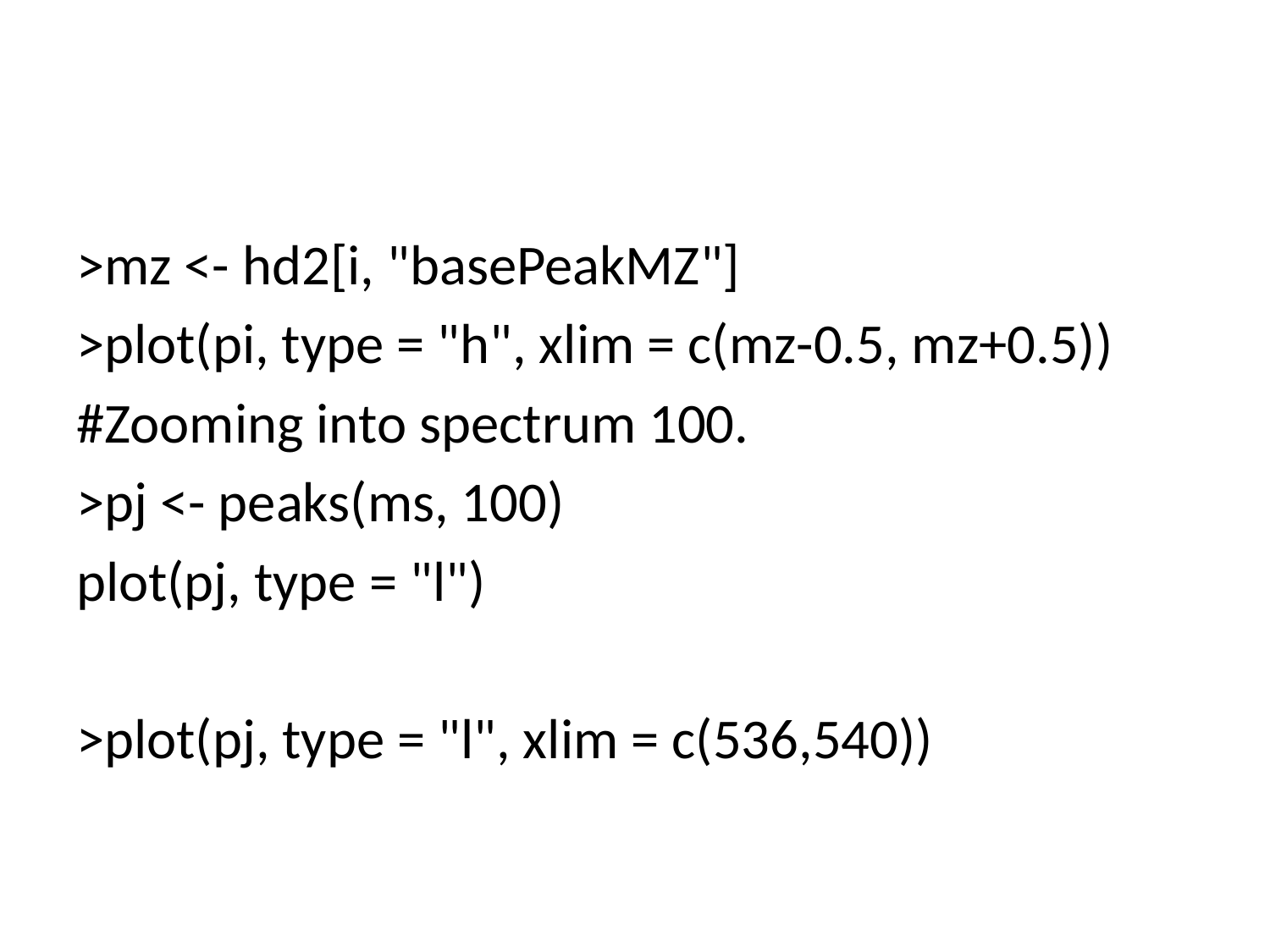

#
>mz <- hd2[i, "basePeakMZ"]
>plot(pi, type = "h", xlim = c(mz-0.5, mz+0.5))
#Zooming into spectrum 100.
>pj <- peaks(ms, 100)
plot(pj, type = "l")

>plot(pj, type = "l", xlim = c(536,540))